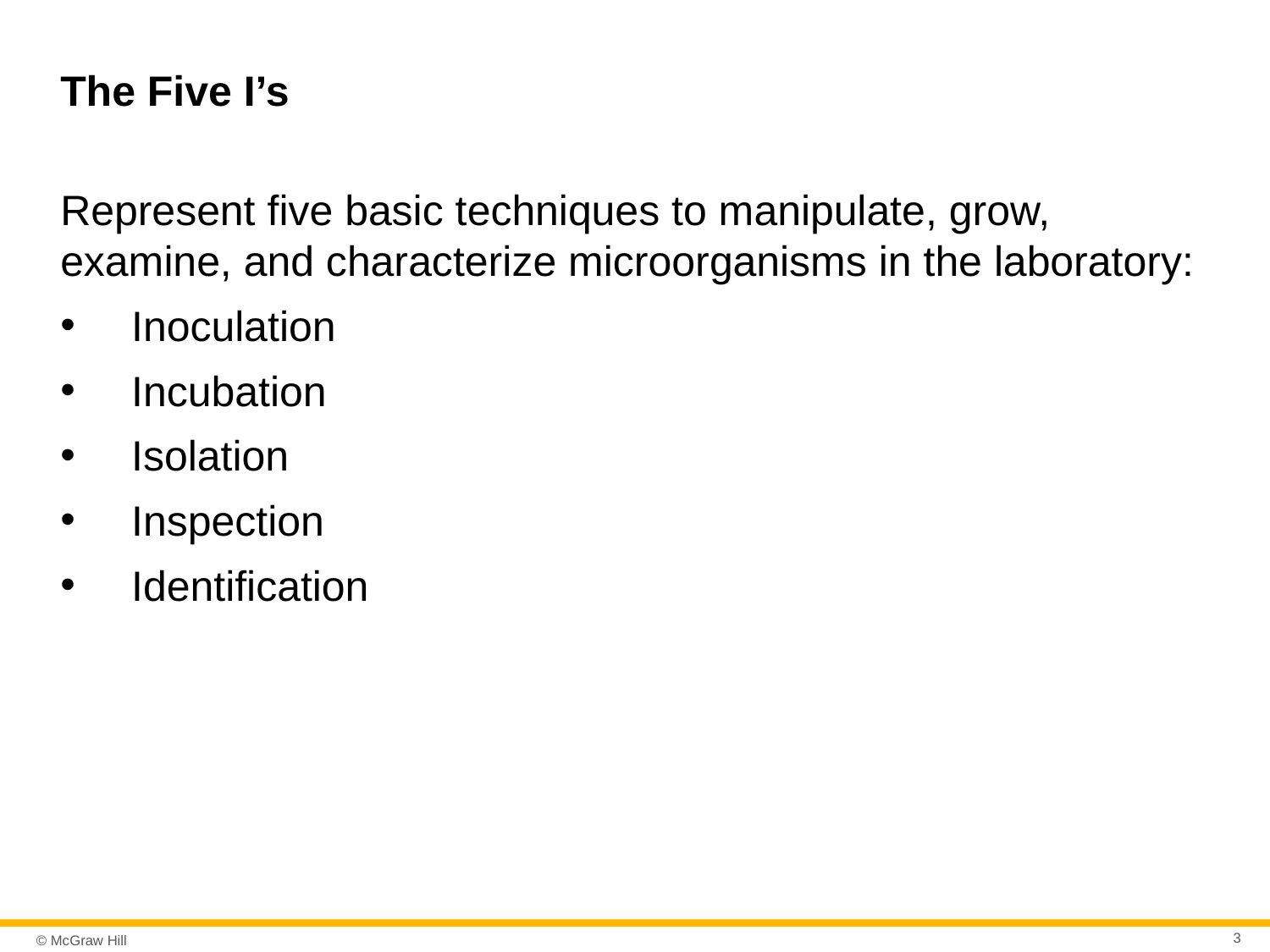

# The Five I’s
Represent five basic techniques to manipulate, grow, examine, and characterize microorganisms in the laboratory:
Inoculation
Incubation
Isolation
Inspection
Identification